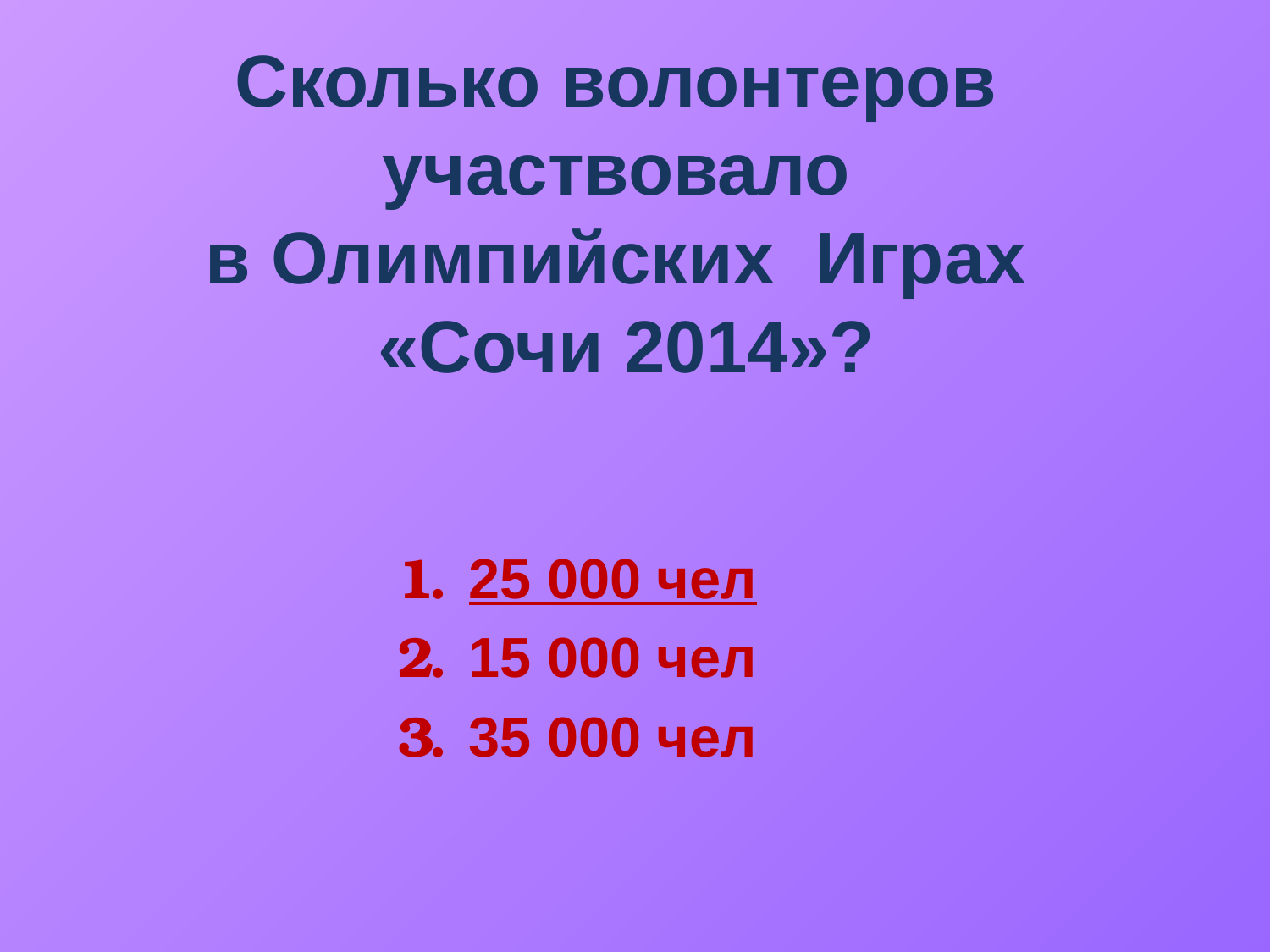

# Сколько волонтеров  участвовало в Олимпийских  Играх «Сочи 2014»?
25 000 чел
15 000 чел
35 000 чел